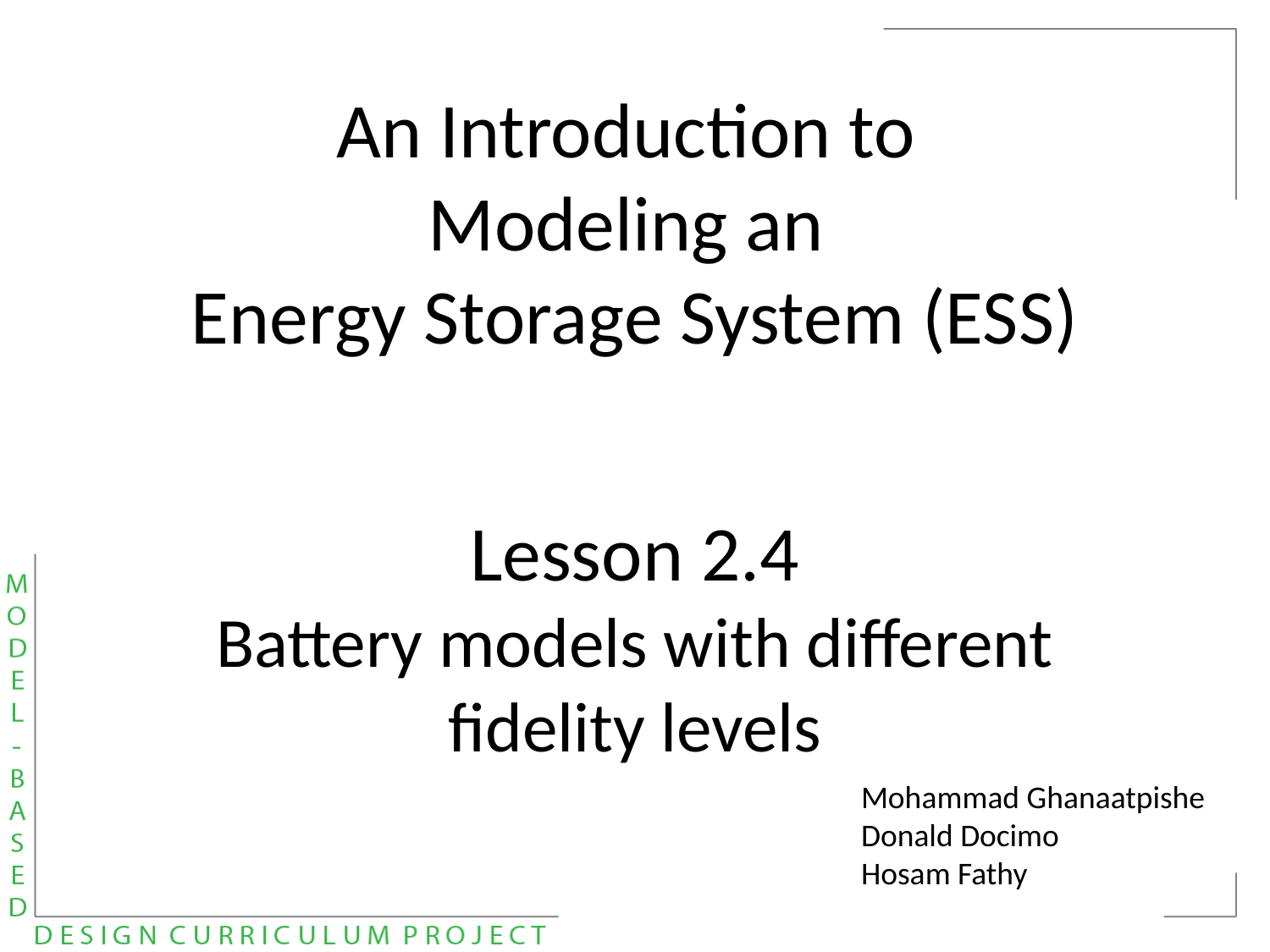

An Introduction to
Modeling an
Energy Storage System (ESS)
Lesson 2.4
Battery models with different fidelity levels
Mohammad Ghanaatpishe
Donald Docimo
Hosam Fathy